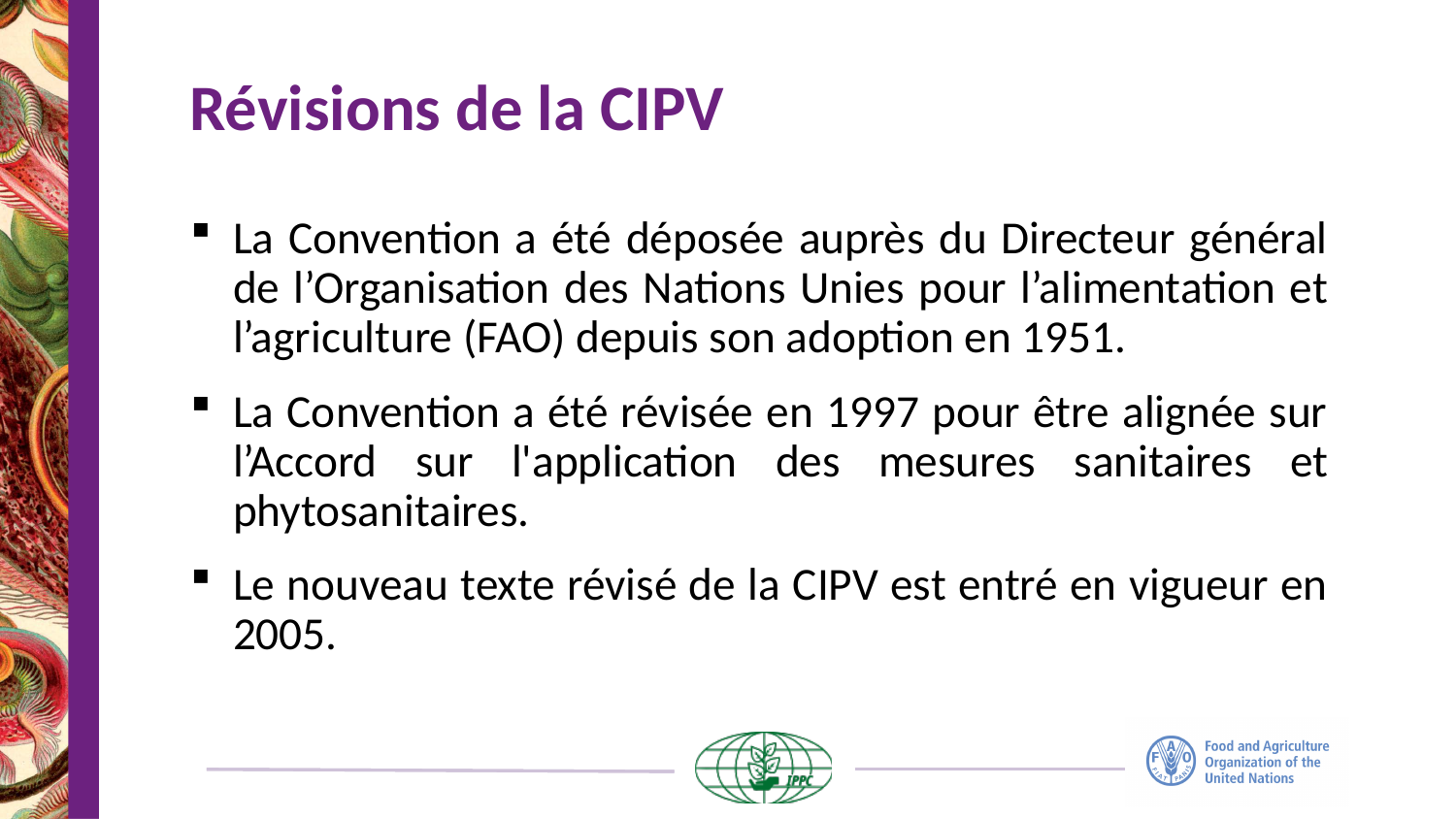

# Révisions de la CIPV
La Convention a été déposée auprès du Directeur général de l’Organisation des Nations Unies pour l’alimentation et l’agriculture (FAO) depuis son adoption en 1951.
La Convention a été révisée en 1997 pour être alignée sur l’Accord sur l'application des mesures sanitaires et phytosanitaires.
Le nouveau texte révisé de la CIPV est entré en vigueur en 2005.